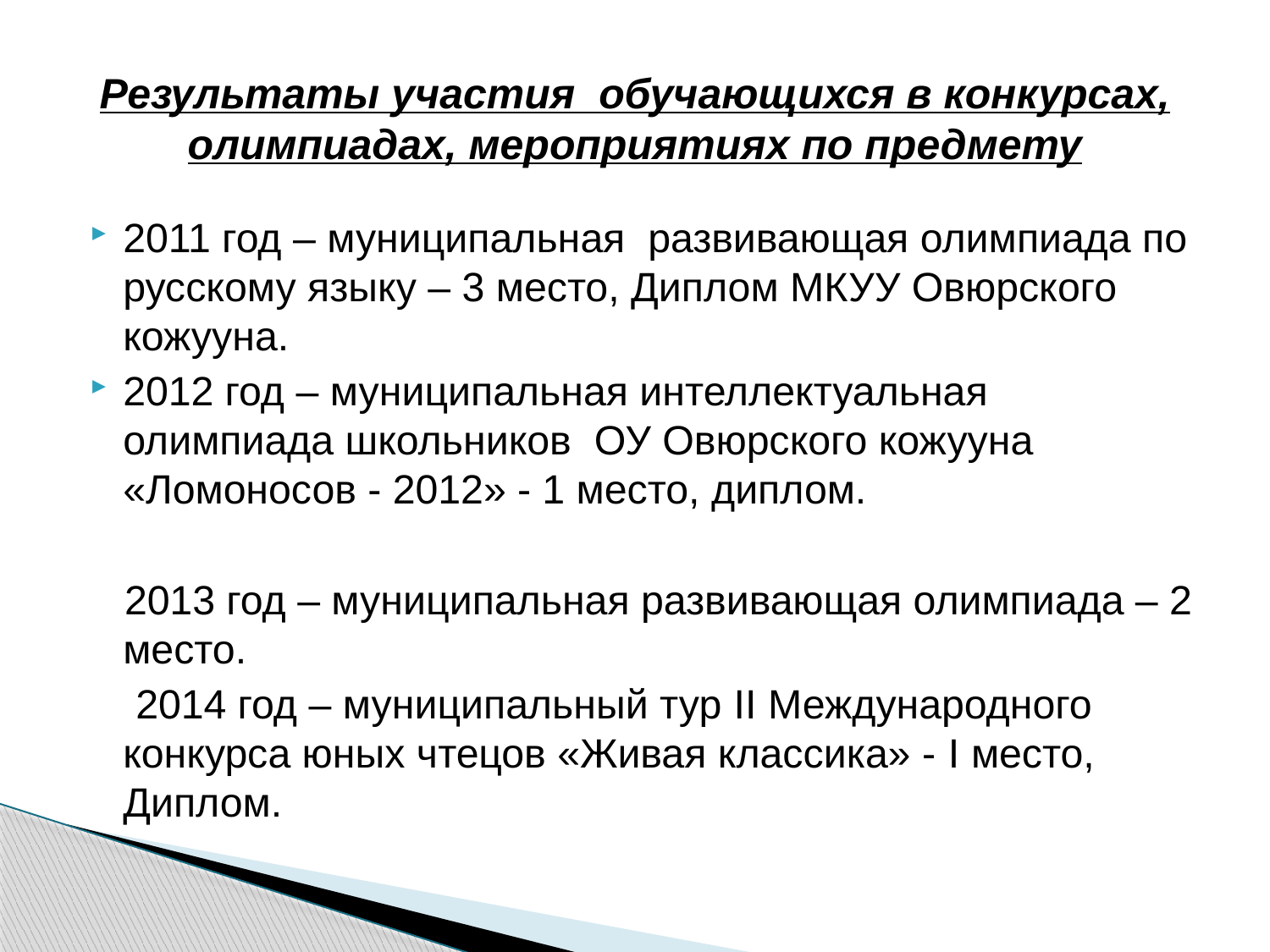

# Результаты участия  обучающихся в конкурсах, олимпиадах, мероприятиях по предмету
2011 год – муниципальная  развивающая олимпиада по русскому языку – 3 место, Диплом МКУУ Овюрского кожууна.
2012 год – муниципальная интеллектуальная олимпиада школьников  ОУ Овюрского кожууна «Ломоносов - 2012» - 1 место, диплом.

   2013 год – муниципальная развивающая олимпиада – 2 место.
    2014 год – муниципальный тур II Международного конкурса юных чтецов «Живая классика» - I место, Диплом.